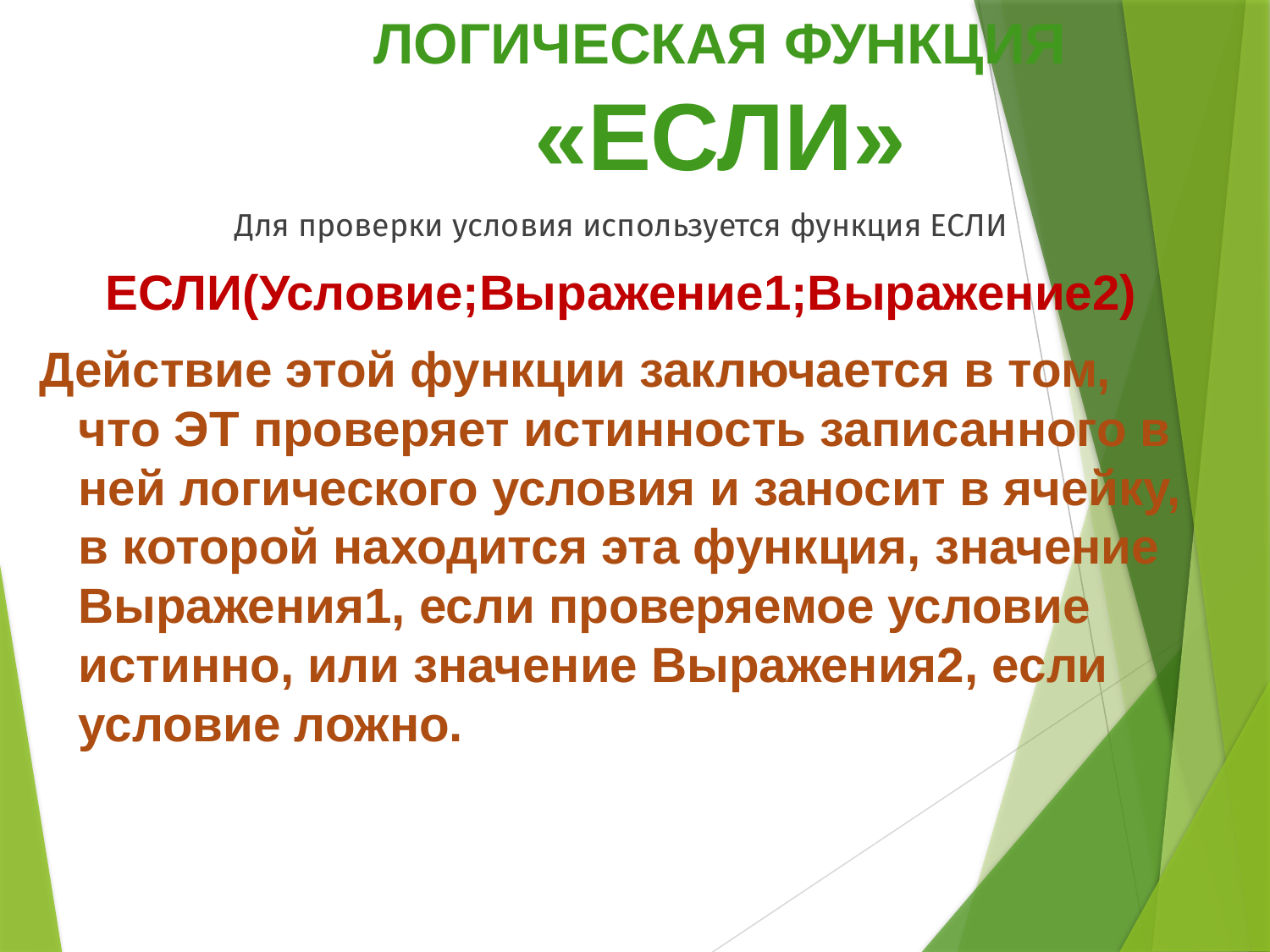

# ЛОГИЧЕСКАЯ ФУНКЦИЯ «ЕСЛИ»
Для проверки условия используется функция ЕСЛИ
ЕСЛИ(Условие;Выражение1;Выражение2)
Действие этой функции заключается в том, что ЭТ проверяет истинность записанного в ней логического условия и заносит в ячейку, в которой находится эта функция, значение Выражения1, если проверяемое условие истинно, или значение Выражения2, если условие ложно.